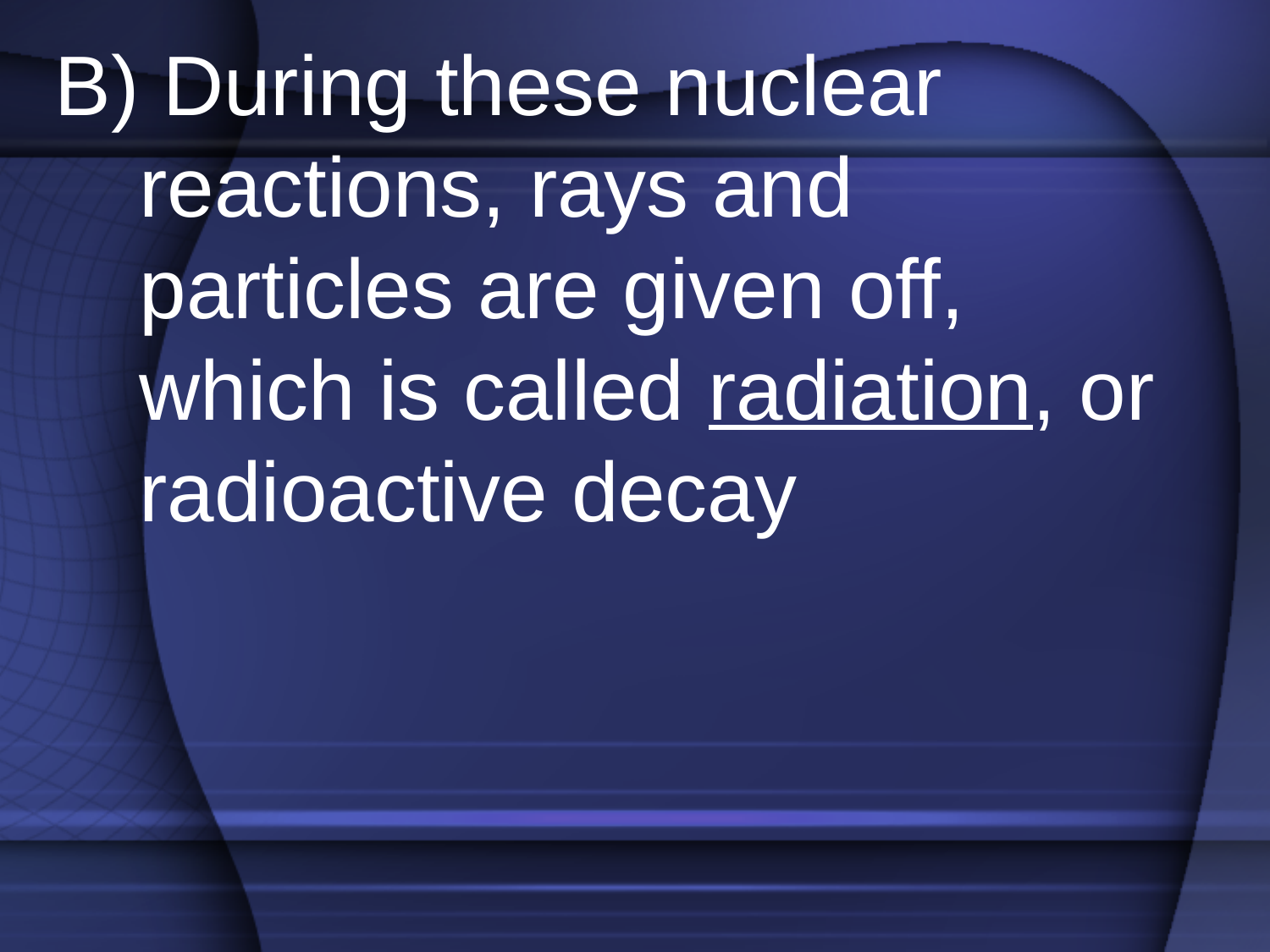

B) During these nuclear reactions, rays and particles are given off, which is called radiation, or radioactive decay